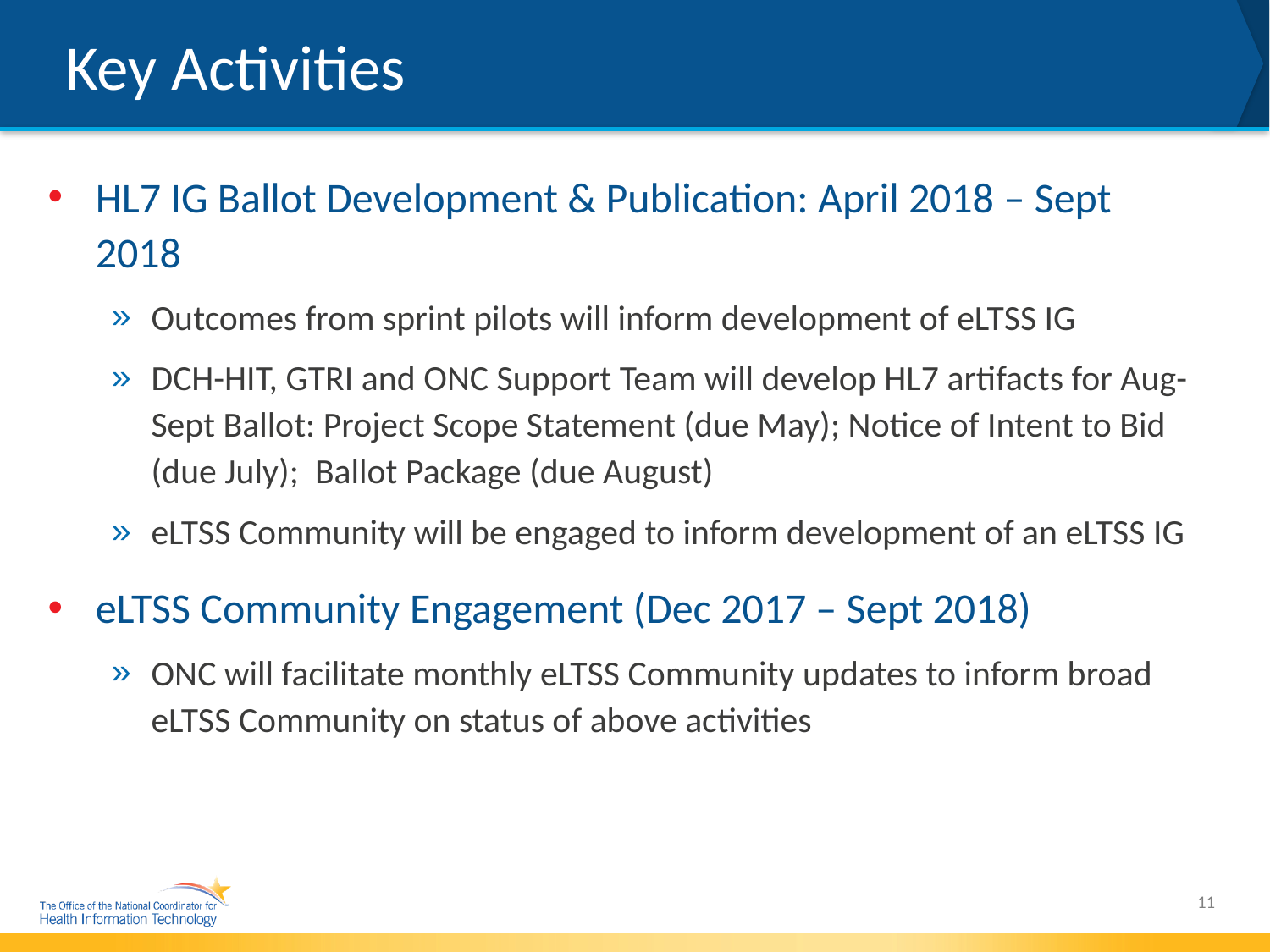

# Key Activities
HL7 IG Ballot Development & Publication: April 2018 – Sept 2018
Outcomes from sprint pilots will inform development of eLTSS IG
DCH-HIT, GTRI and ONC Support Team will develop HL7 artifacts for Aug-Sept Ballot: Project Scope Statement (due May); Notice of Intent to Bid (due July);  Ballot Package (due August)
eLTSS Community will be engaged to inform development of an eLTSS IG
eLTSS Community Engagement (Dec 2017 – Sept 2018)
ONC will facilitate monthly eLTSS Community updates to inform broad eLTSS Community on status of above activities